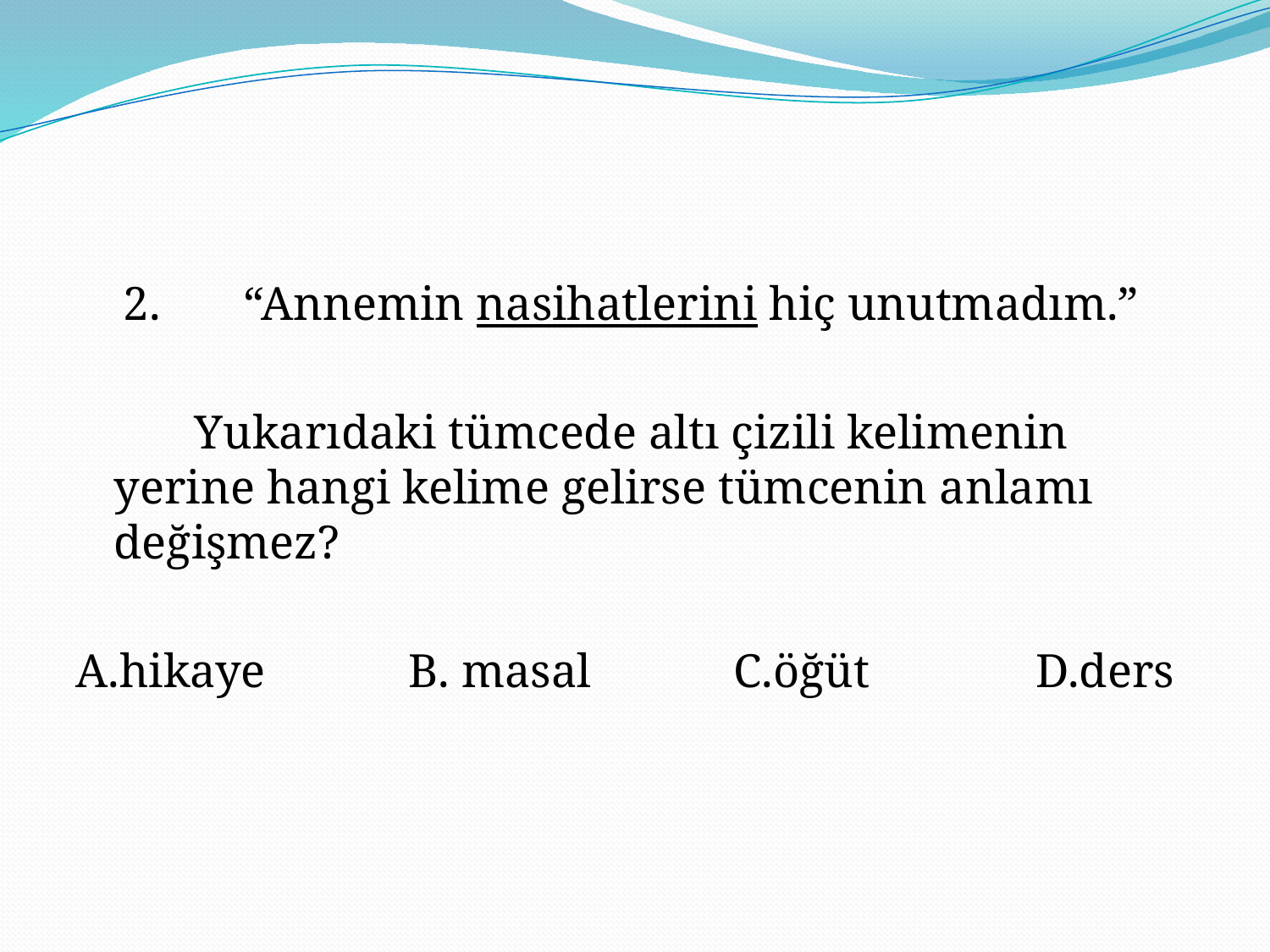

#
    2.       “Annemin nasihatlerini hiç unutmadım.”

          Yukarıdaki tümcede altı çizili kelimenin yerine hangi kelime gelirse tümcenin anlamı değişmez?

A.hikaye            B. masal            C.öğüt              D.ders